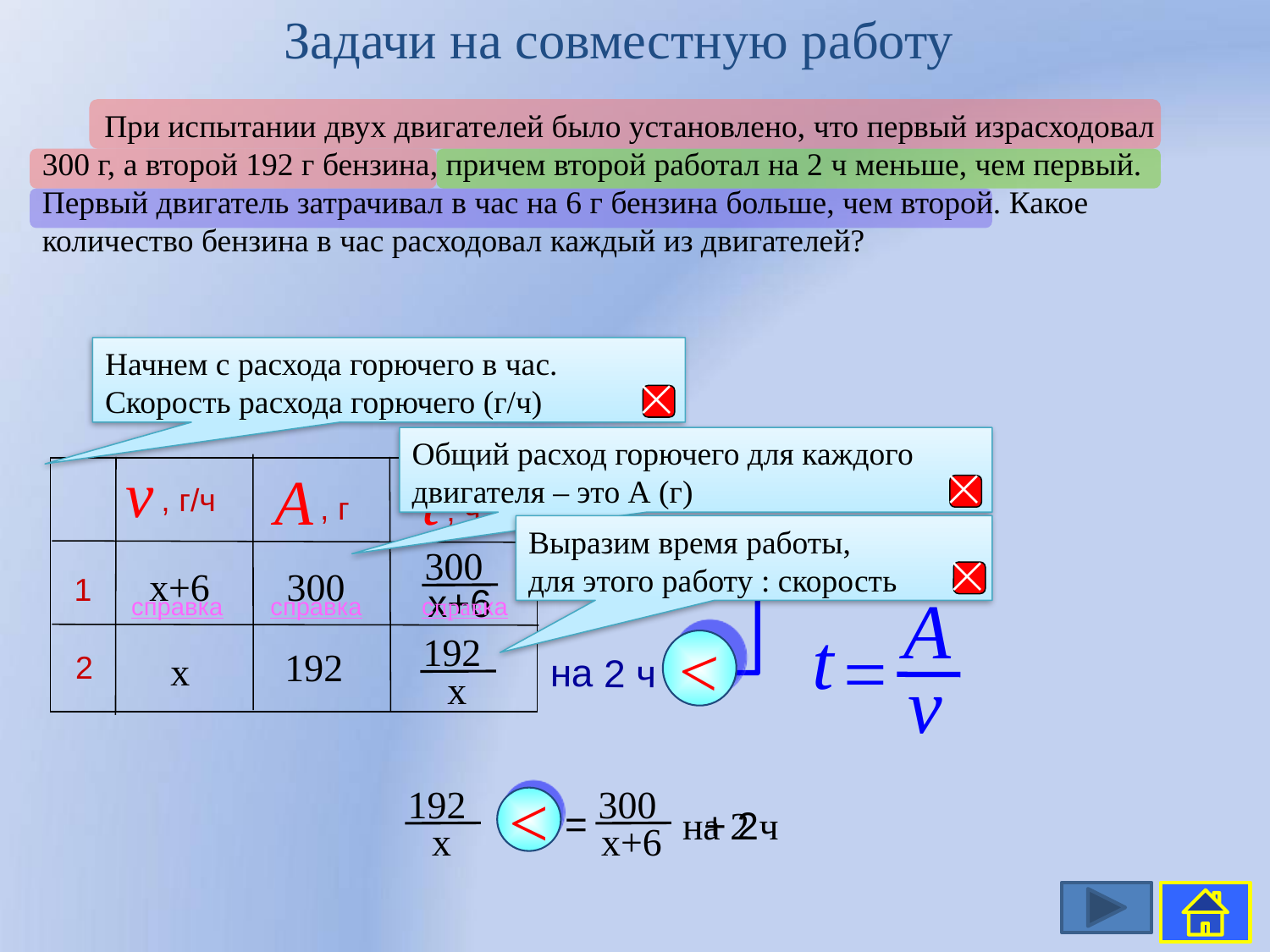

Задачи на совместную работу
       При испытании двух двигателей было установлено, что первый израсходовал       300 г, а второй 192 г бензина, причем второй работал на 2 ч меньше, чем первый. Первый двигатель затрачивал в час на 6 г бензина больше, чем второй. Какое количество бензина в час расходовал каждый из двигателей?

Начнем с расхода горючего в час.
Скорость расхода горючего (г/ч)
×

Общий расход горючего для каждого двигателя – это А (г)
×

v
, г/ч

A
, г

1

2
t
, ч
Выразим время работы,
для этого работу : скорость
A
t
=
v

×

300

х+6
х+6
300

<
на 2 ч
справка
справка
справка
192

х
192
х
192

х
300

х+6
<
=
на 2 ч
+ 2